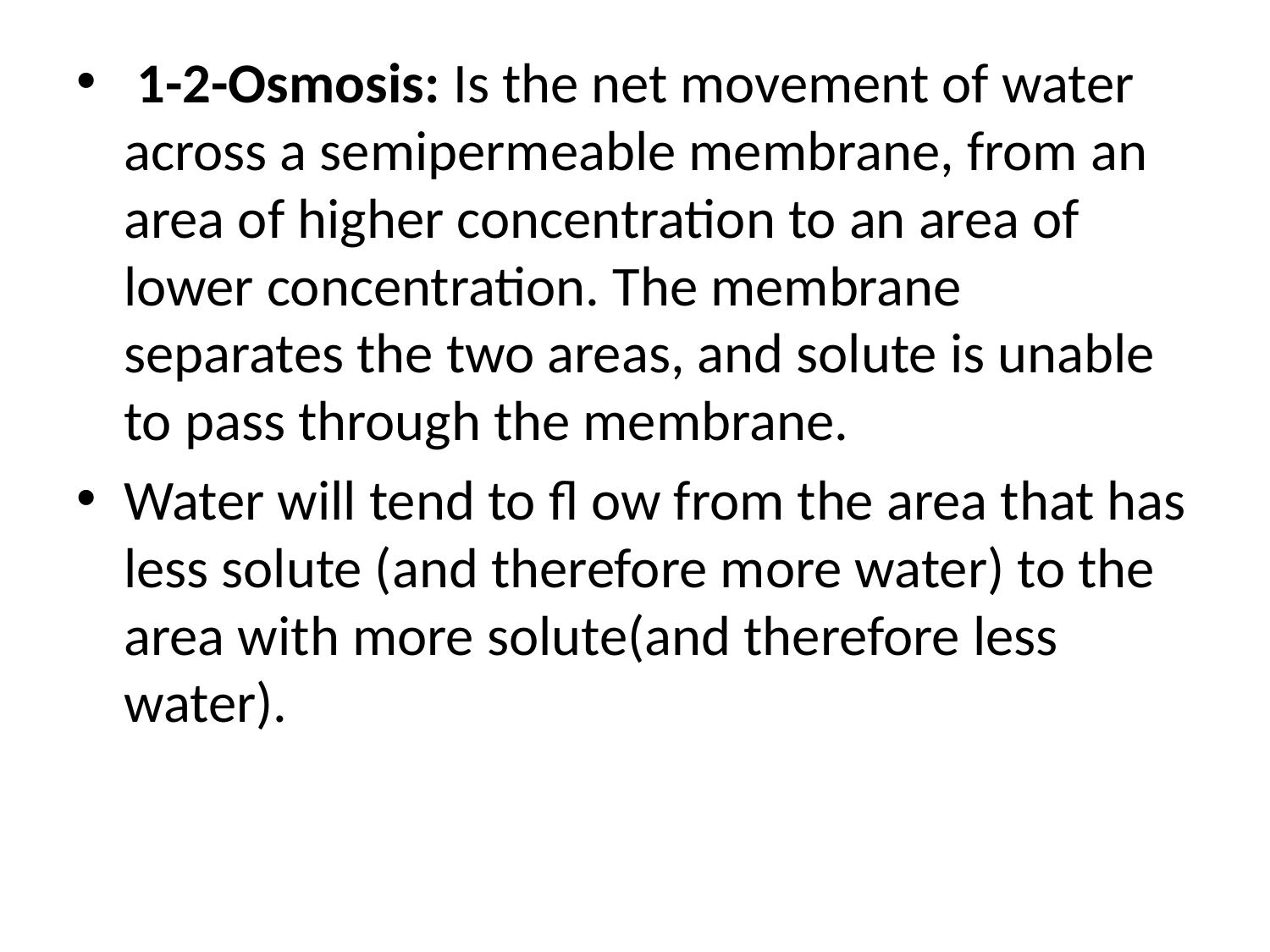

#
 1-2-Osmosis: Is the net movement of water across a semipermeable membrane, from an area of higher concentration to an area of lower concentration. The membrane separates the two areas, and solute is unable to pass through the membrane.
Water will tend to fl ow from the area that has less solute (and therefore more water) to the area with more solute(and therefore less water).